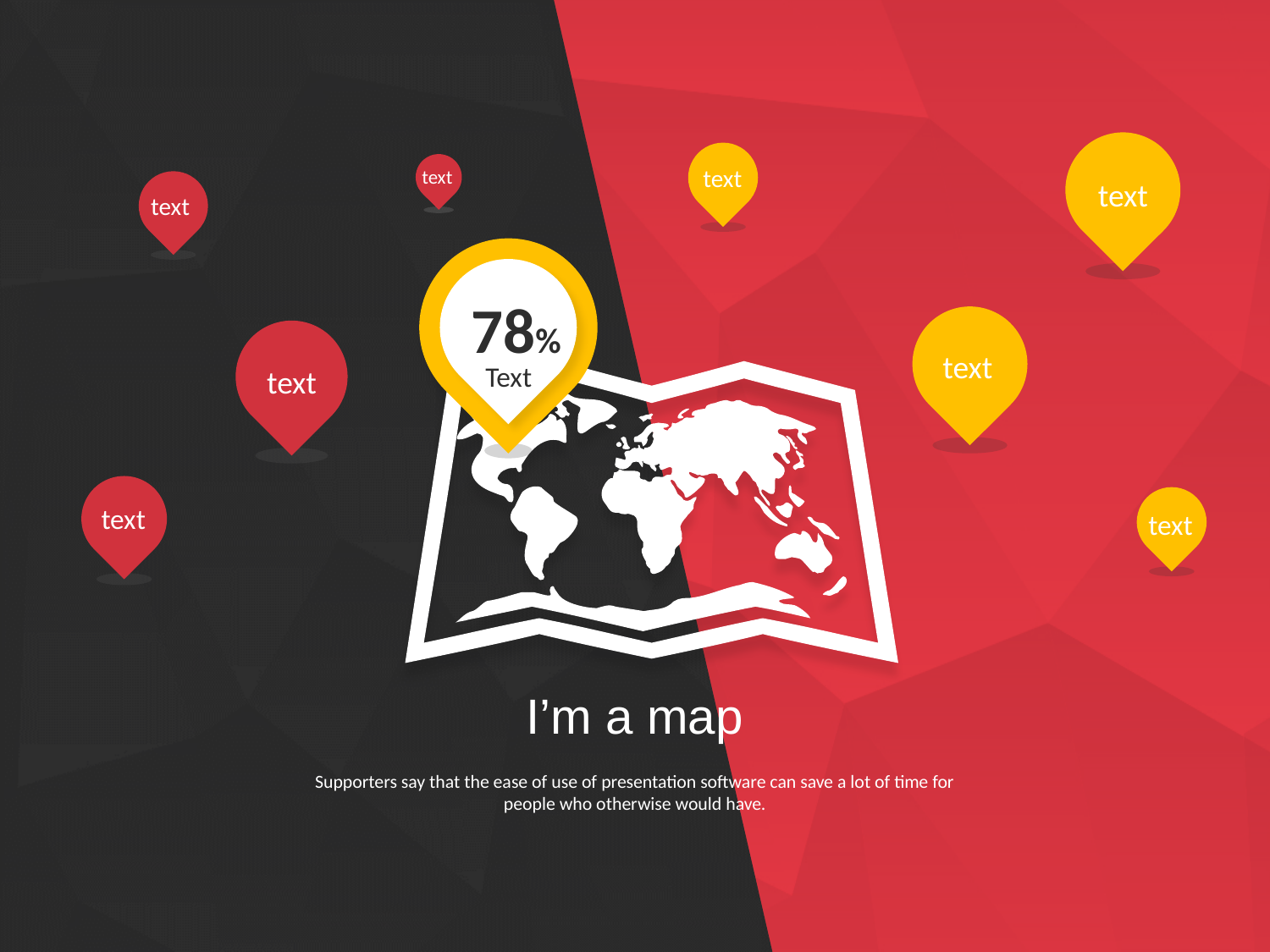

text
text
text

text

78%

text
Text
text

text
text
I’m a map
Supporters say that the ease of use of presentation software can save a lot of time for people who otherwise would have.